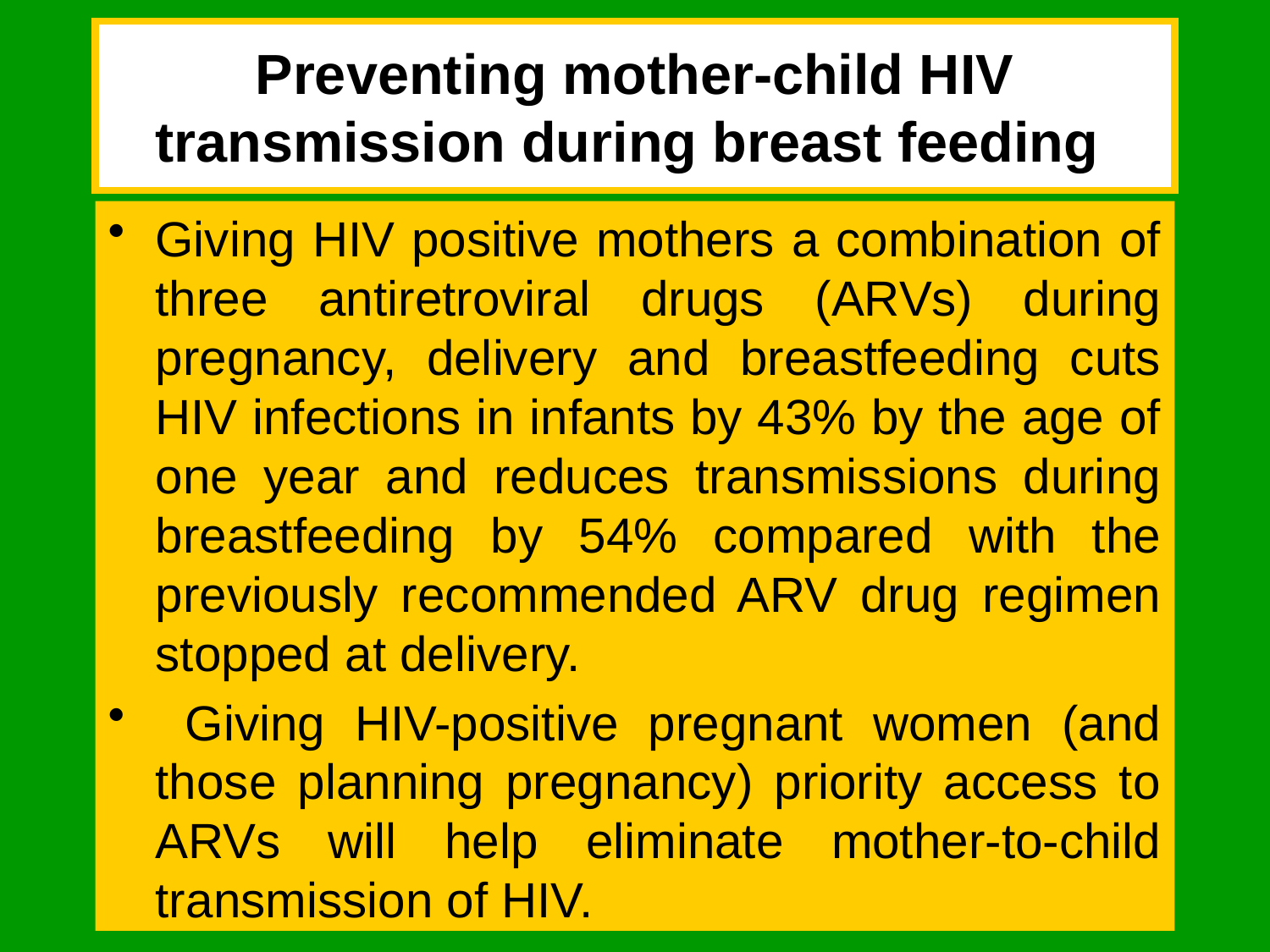

# Preventing mother-child HIV transmission during breast feeding
Giving HIV positive mothers a combination of three antiretroviral drugs (ARVs) during pregnancy, delivery and breastfeeding cuts HIV infections in infants by 43% by the age of one year and reduces transmissions during breastfeeding by 54% compared with the previously recommended ARV drug regimen stopped at delivery.
 Giving HIV-positive pregnant women (and those planning pregnancy) priority access to ARVs will help eliminate mother-to-child transmission of HIV.